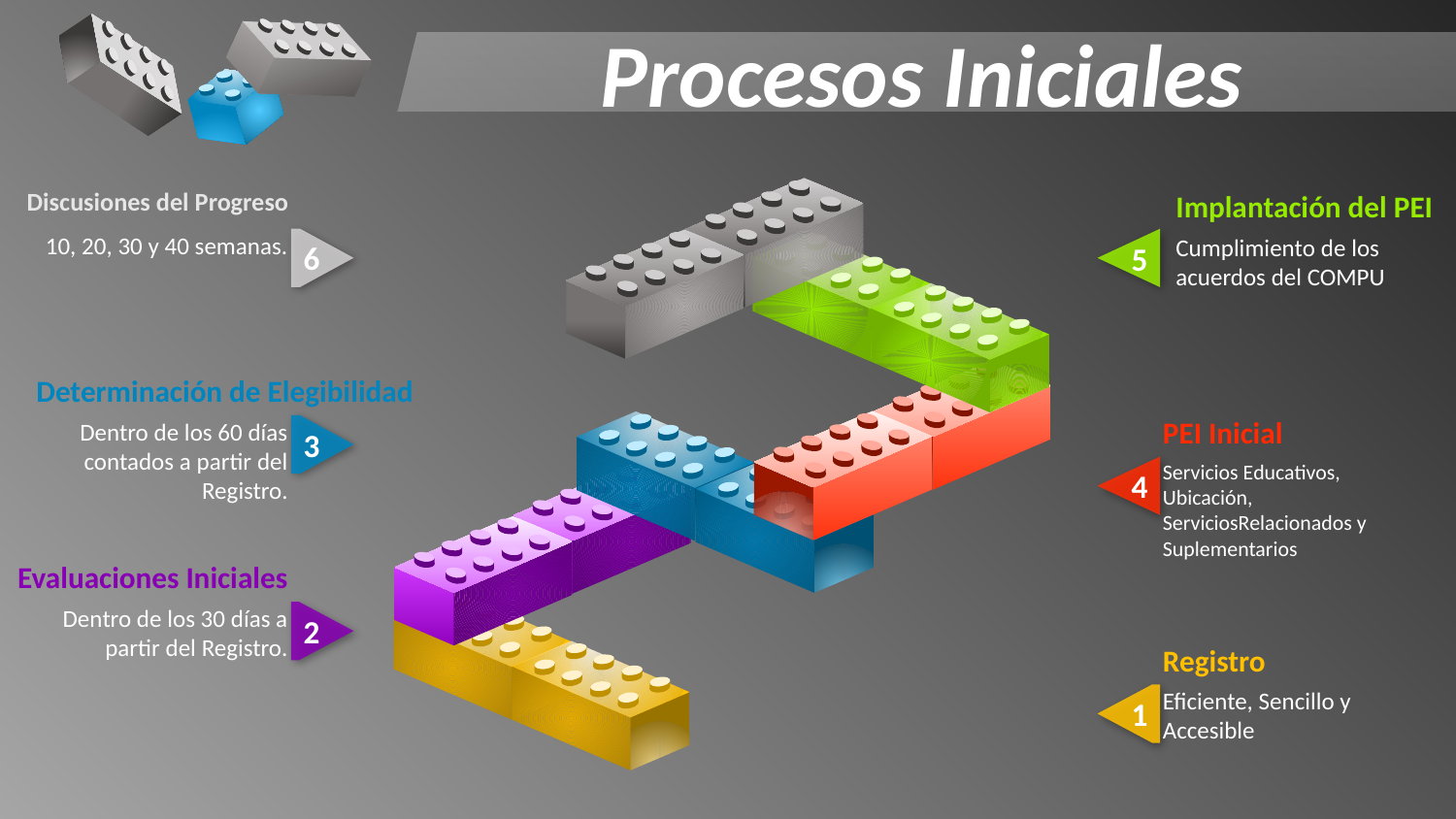

Procesos Iniciales

Discusiones del Progreso
10, 20, 30 y 40 semanas.
Implantación del PEI
Cumplimiento de los acuerdos del COMPU
6

5

Determinación de Elegibilidad
Dentro de los 60 días contados a partir del Registro.

3

PEI Inicial
Servicios Educativos, Ubicación, ServiciosRelacionados y Suplementarios
4

Evaluaciones Iniciales
Dentro de los 30 días a partir del Registro.

2

Registro
Eficiente, Sencillo y Accesible
1